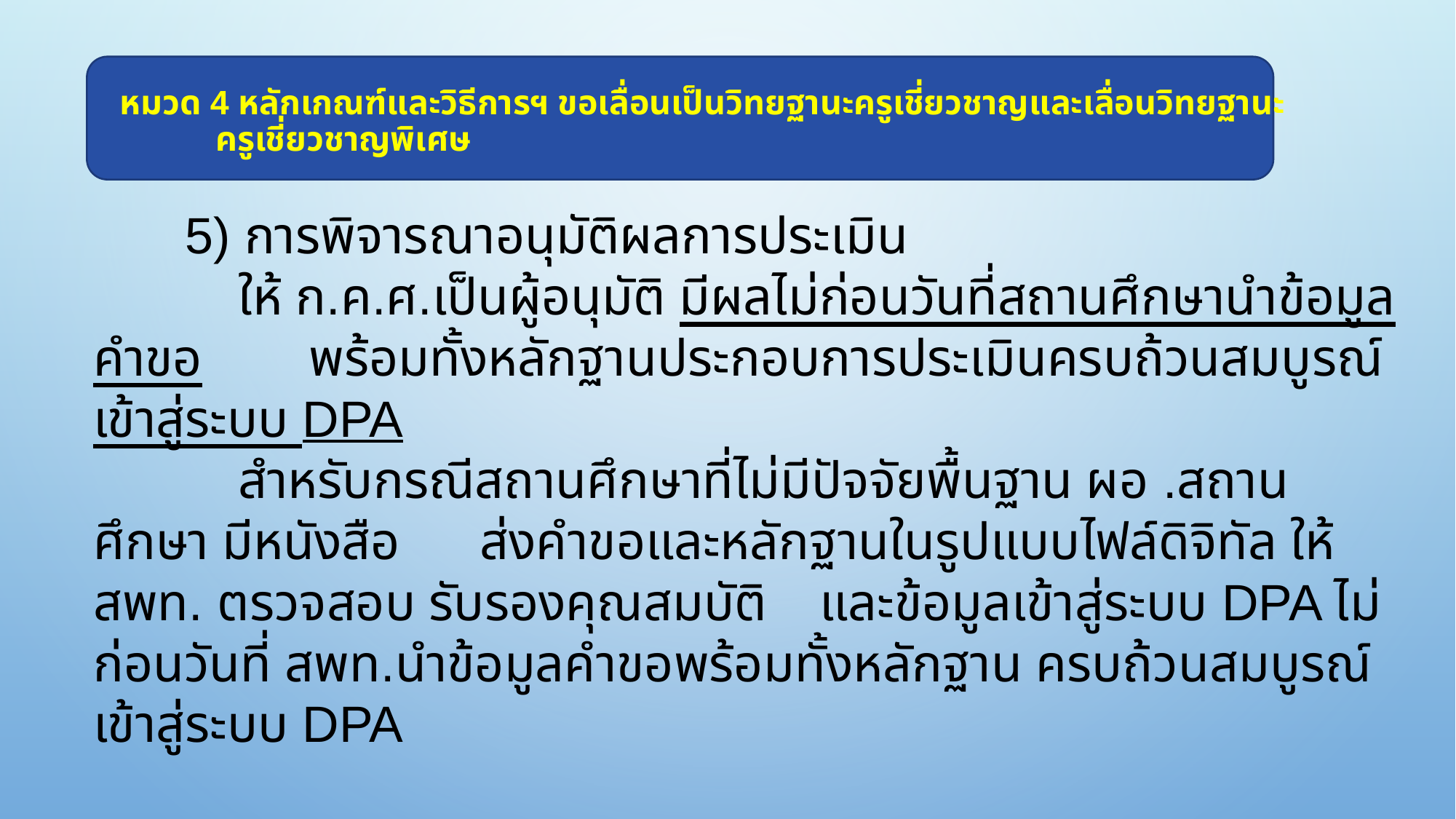

# หมวด 4 หลักเกณฑ์และวิธีการฯ ขอเลื่อนเป็นวิทยฐานะครูเชี่ยวชาญและเลื่อนวิทยฐานะ ครูเชี่ยวชาญพิเศษ
	5) การพิจารณาอนุมัติผลการประเมิน
	    ให้ ก.ค.ศ.เป็นผู้อนุมัติ มีผลไม่ก่อนวันที่สถานศึกษานำข้อมูลคำขอ        พร้อมทั้งหลักฐานประกอบการประเมินครบถ้วนสมบูรณ์เข้าสู่ระบบ DPA
	    สำหรับกรณีสถานศึกษาที่ไม่มีปัจจัยพื้นฐาน ผอ .สถานศึกษา มีหนังสือ      ส่งคำขอและหลักฐานในรูปแบบไฟล์ดิจิทัล ให้ สพท. ตรวจสอบ รับรองคุณสมบัติ    และข้อมูลเข้าสู่ระบบ DPA ไม่ก่อนวันที่ สพท.นำข้อมูลคำขอพร้อมทั้งหลักฐาน ครบถ้วนสมบูรณ์เข้าสู่ระบบ DPA